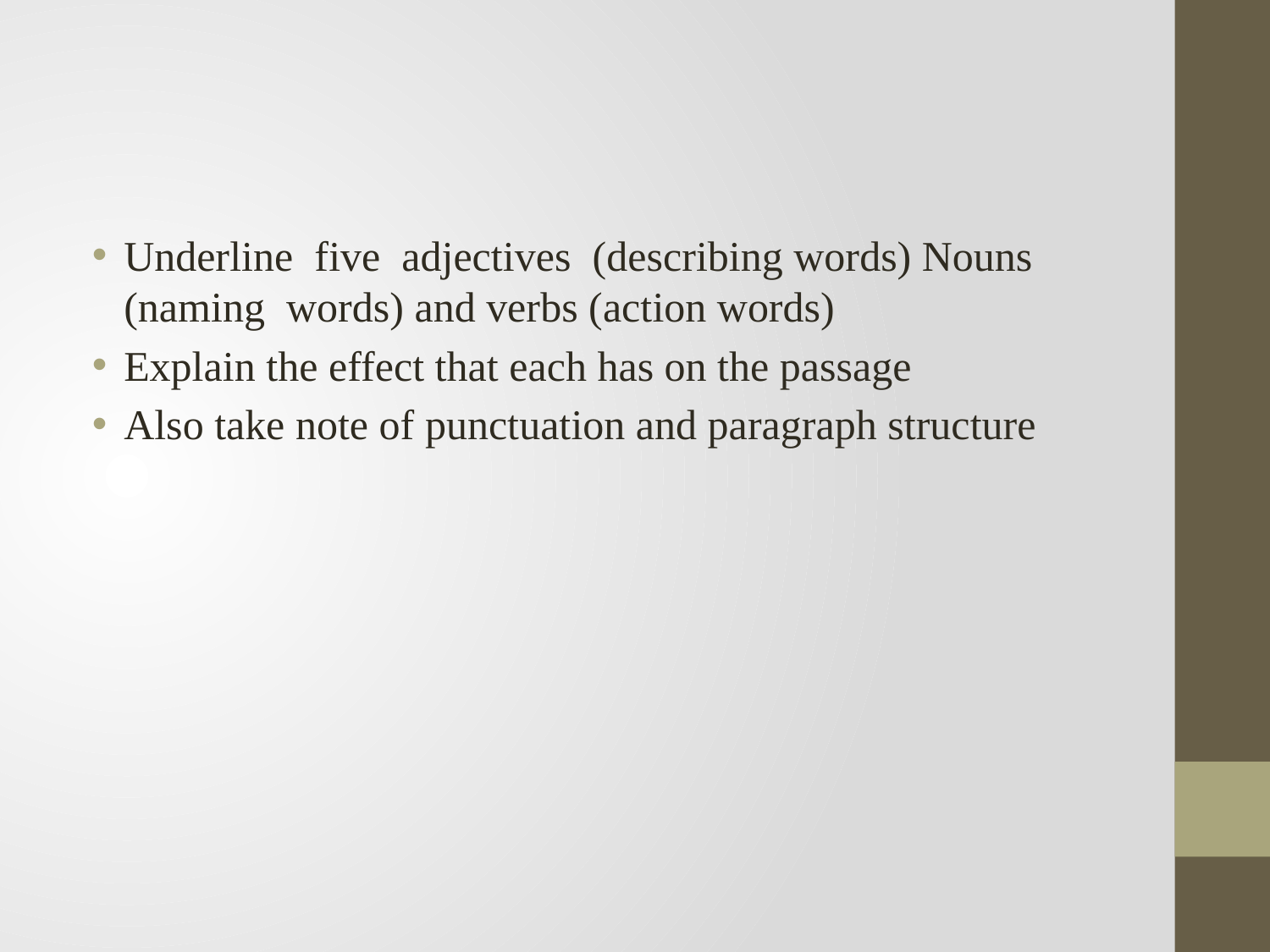

Underline  five  adjectives  (describing words) Nouns (naming  words) and verbs (action words)
Explain the effect that each has on the passage
Also take note of punctuation and paragraph structure